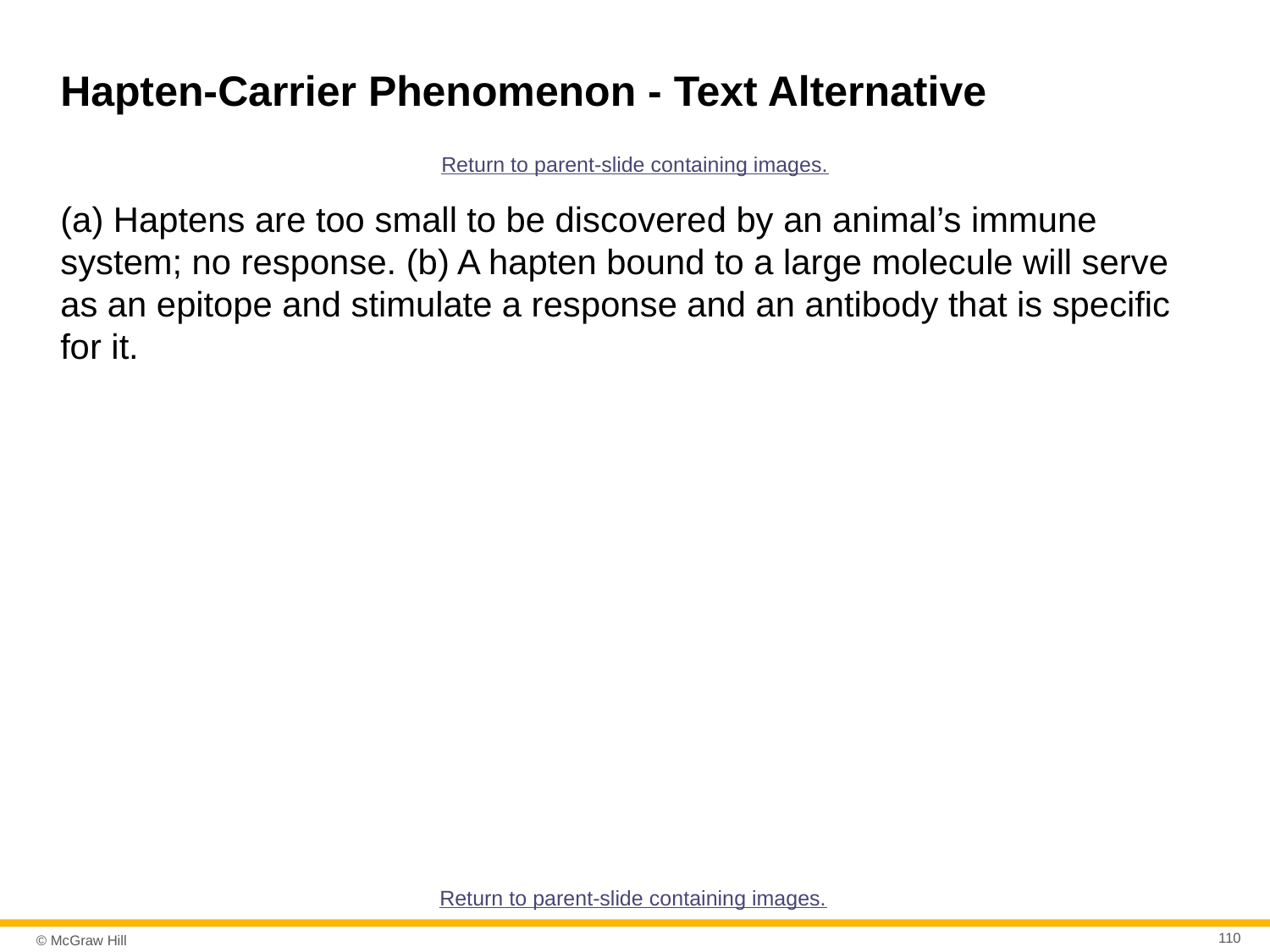

# Hapten-Carrier Phenomenon - Text Alternative
Return to parent-slide containing images.
(a) Haptens are too small to be discovered by an animal’s immune system; no response. (b) A hapten bound to a large molecule will serve as an epitope and stimulate a response and an antibody that is specific for it.
Return to parent-slide containing images.